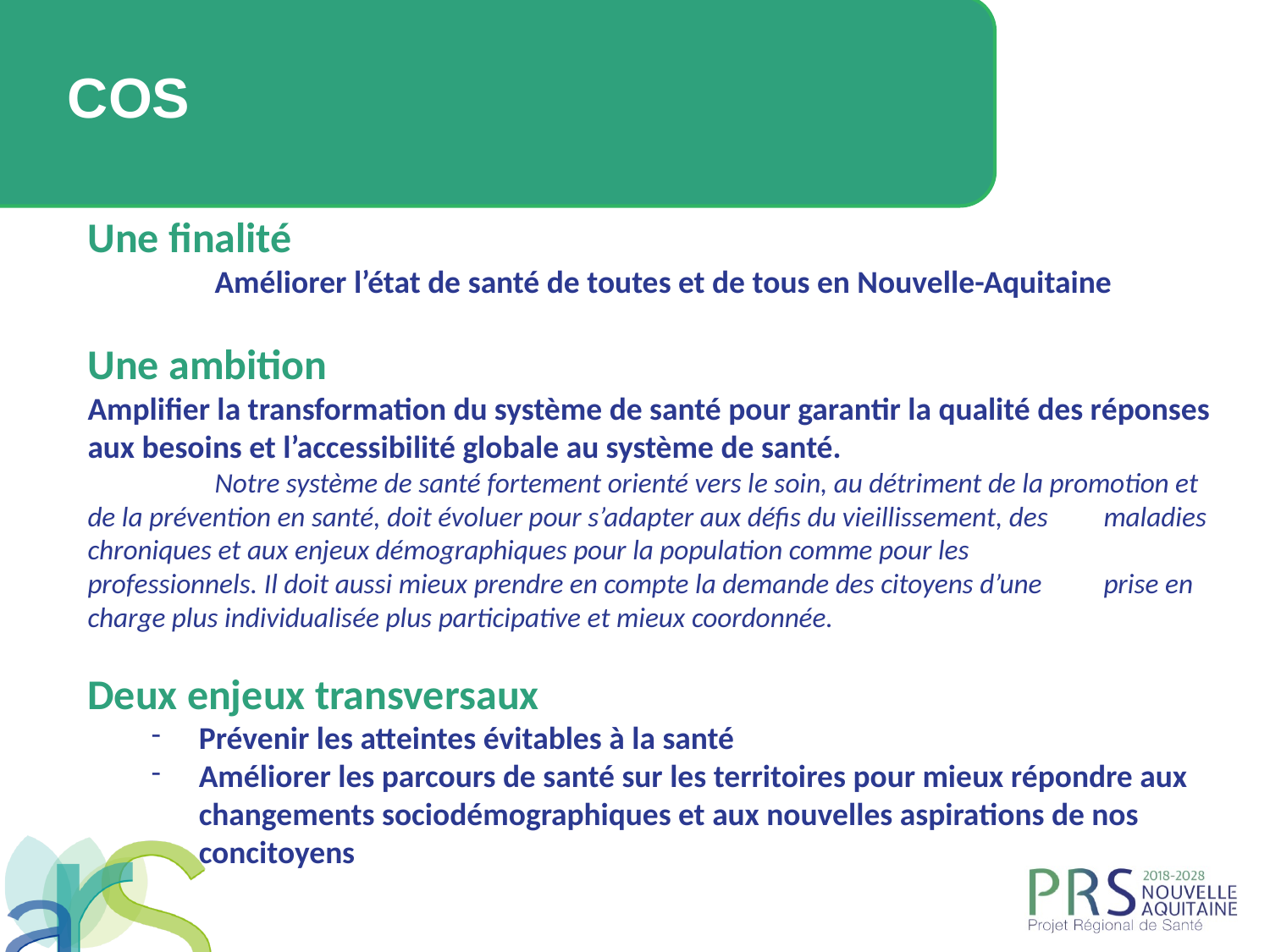

COS
Une finalité
	Améliorer l’état de santé de toutes et de tous en Nouvelle-Aquitaine

Une ambition
Amplifier la transformation du système de santé pour garantir la qualité des réponses aux besoins et l’accessibilité globale au système de santé.
	Notre système de santé fortement orienté vers le soin, au détriment de la promotion et 	de la prévention en santé, doit évoluer pour s’adapter aux défis du vieillissement, des 	maladies chroniques et aux enjeux démographiques pour la population comme pour les 	professionnels. Il doit aussi mieux prendre en compte la demande des citoyens d’une  	prise en charge plus individualisée plus participative et mieux coordonnée.

Deux enjeux transversaux
Prévenir les atteintes évitables à la santé
Améliorer les parcours de santé sur les territoires pour mieux répondre aux changements sociodémographiques et aux nouvelles aspirations de nos concitoyens